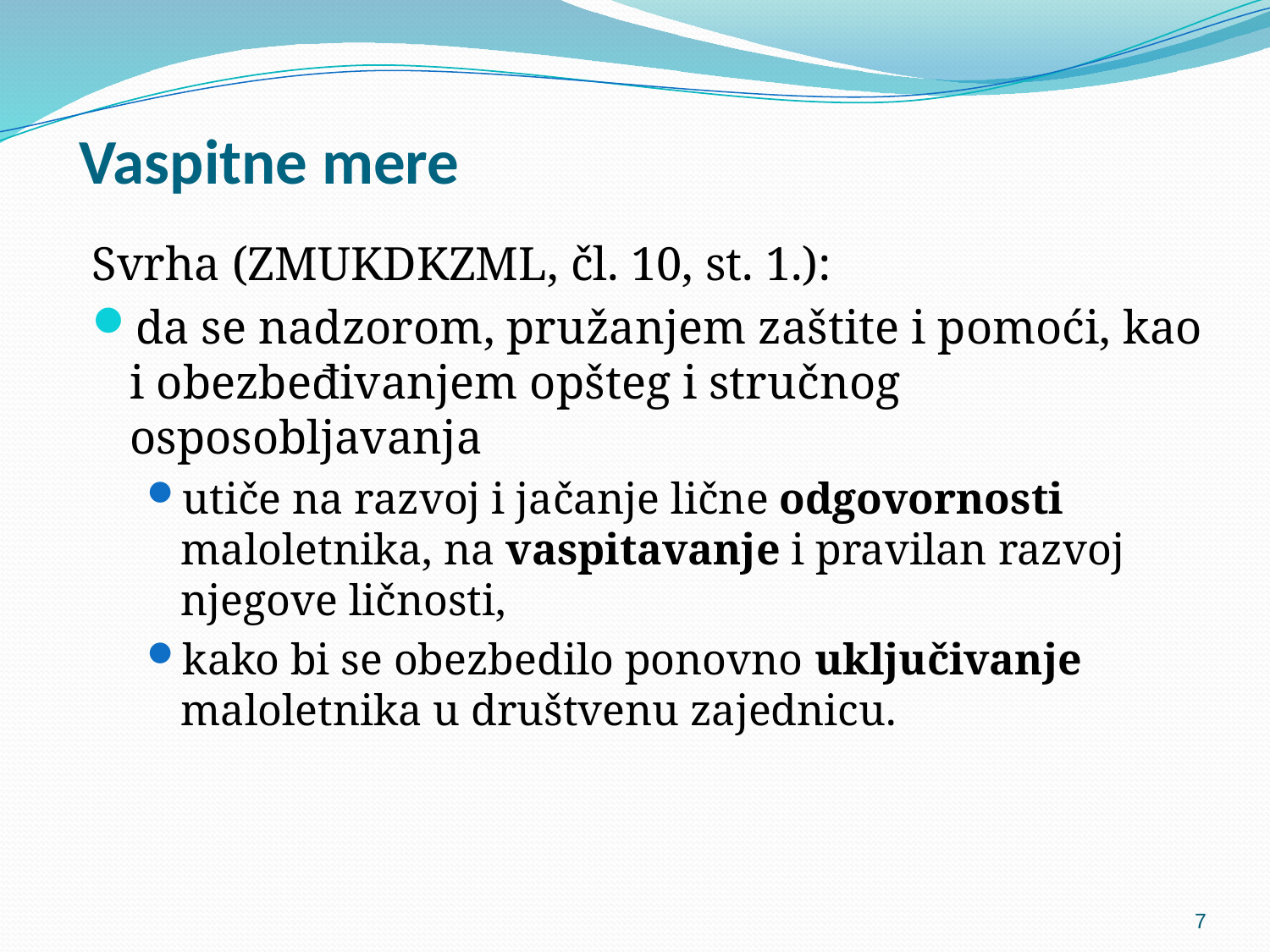

# Vaspitne mere
Svrha (ZMUKDKZML, čl. 10, st. 1.):
da se nadzorom, pružanjem zaštite i pomoći, kao i obezbeđivanjem opšteg i stručnog osposobljavanja
utiče na razvoj i jačanje lične odgovornosti maloletnika, na vaspitavanje i pravilan razvoj njegove ličnosti,
kako bi se obezbedilo ponovno uključivanje maloletnika u društvenu zajednicu.
7